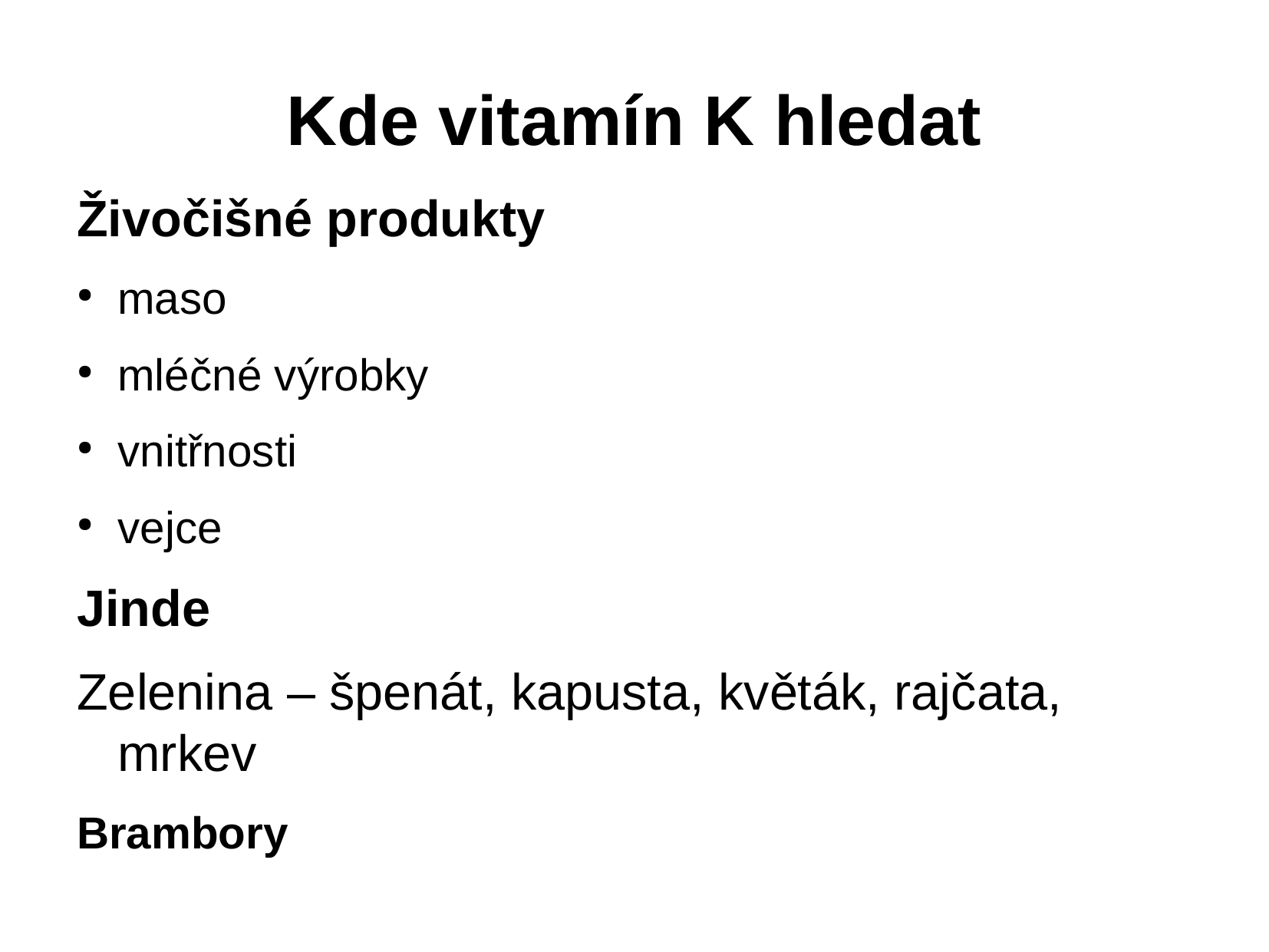

Kde vitamín K hledat
Živočišné produkty
maso
mléčné výrobky
vnitřnosti
vejce
Jinde
Zelenina – špenát, kapusta, květák, rajčata, mrkev
Brambory